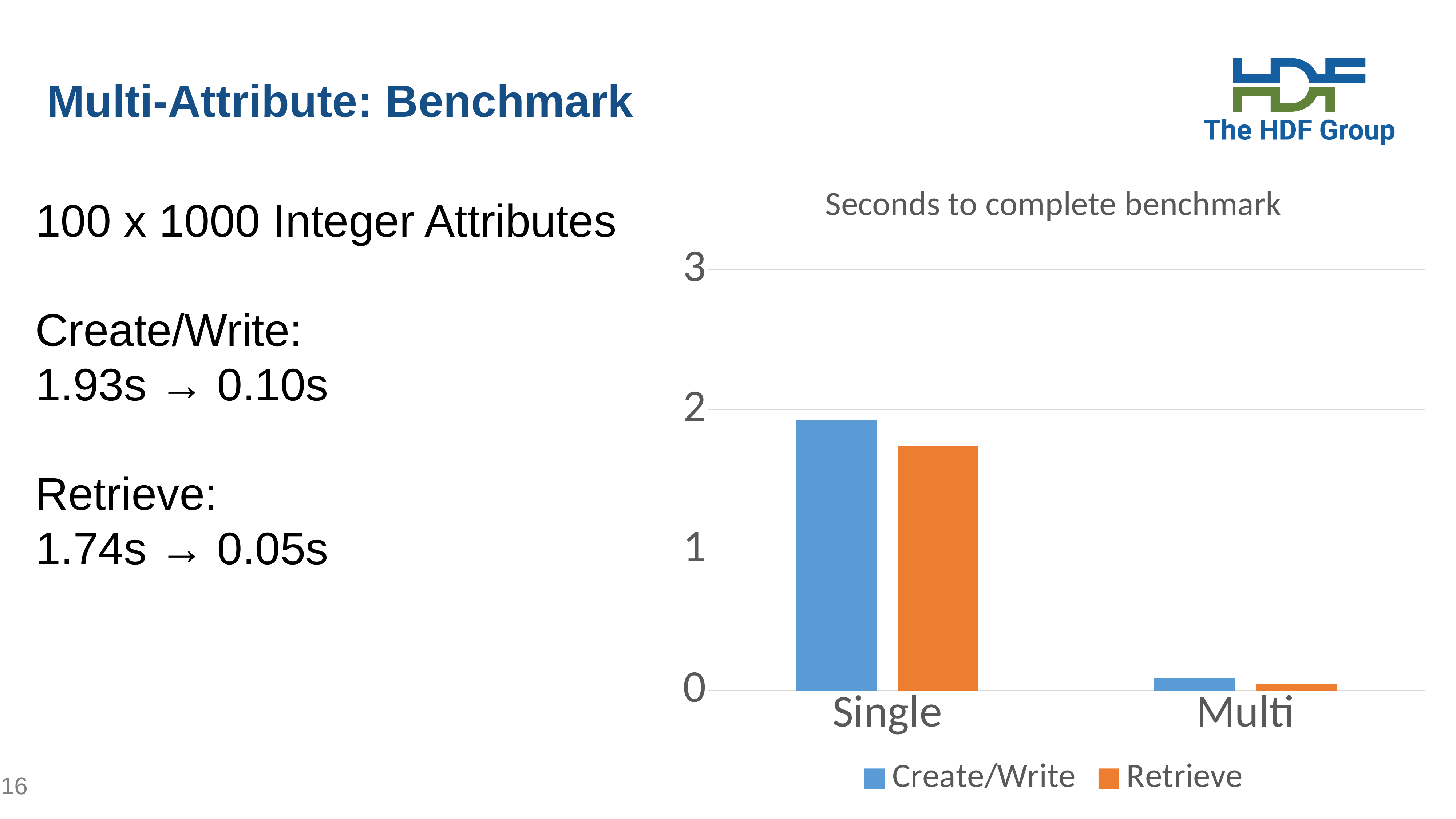

# Multi-Attribute: Benchmark

### Chart: Seconds to complete benchmark

| Category | Create/Write | Retrieve |
|---|---|---|
| Single | 1.93 | 1.74 |
| Multi | 0.09 | 0.05 |
100 x 1000 Integer Attributes

Create/Write:
1.93s → 0.10s

Retrieve:
1.74s → 0.05s